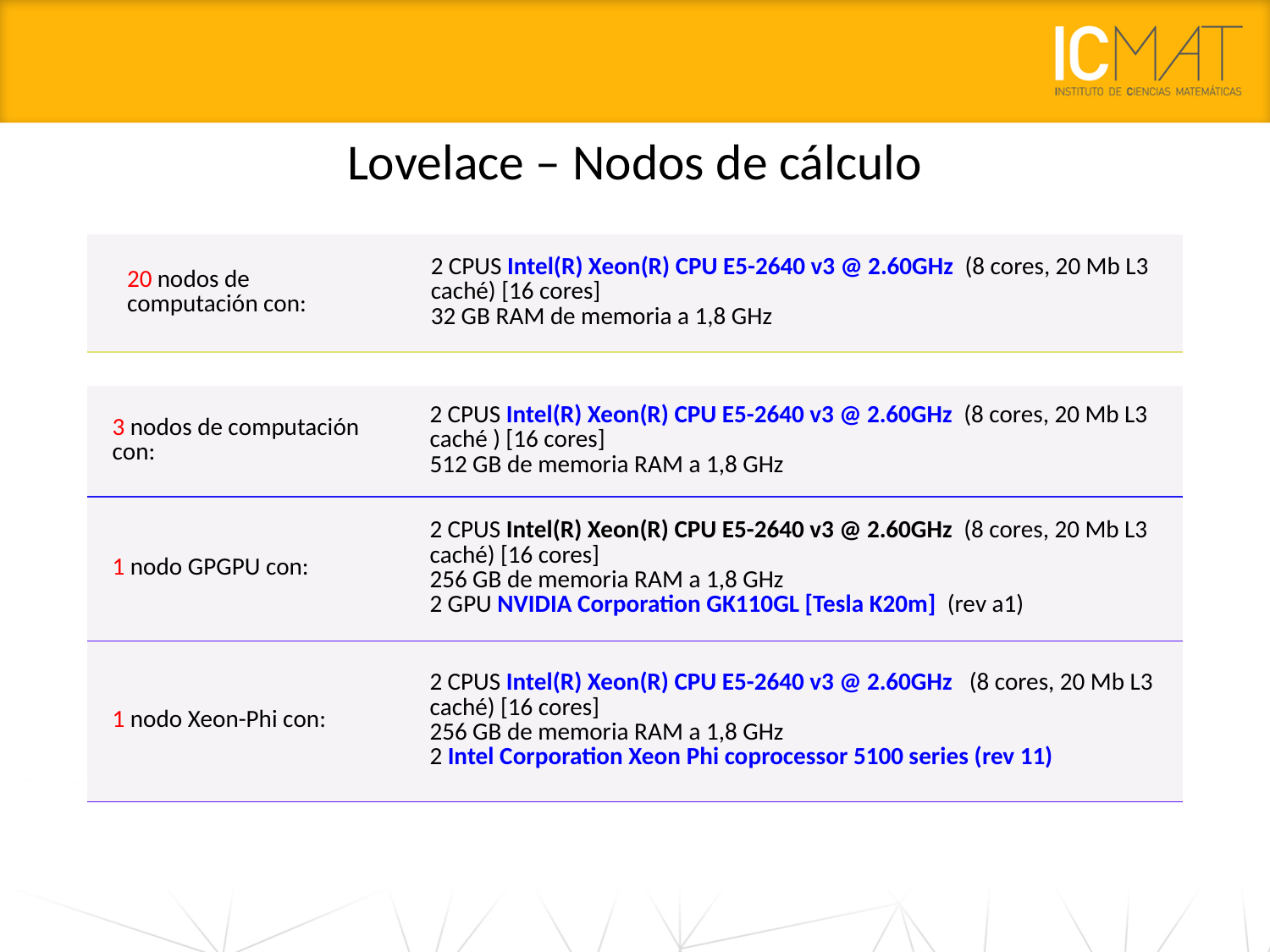

# Lovelace – Nodos de cálculo
| 20 nodos de computación con: | 2 CPUS Intel(R) Xeon(R) CPU E5-2640 v3 @ 2.60GHz  (8 cores, 20 Mb L3 caché) [16 cores] 32 GB RAM de memoria a 1,8 GHz |
| --- | --- |
| 3 nodos de computación con: | 2 CPUS Intel(R) Xeon(R) CPU E5-2640 v3 @ 2.60GHz  (8 cores, 20 Mb L3 caché ) [16 cores] 512 GB de memoria RAM a 1,8 GHz |
| --- | --- |
| 1 nodo GPGPU con: | 2 CPUS Intel(R) Xeon(R) CPU E5-2640 v3 @ 2.60GHz  (8 cores, 20 Mb L3 caché) [16 cores] 256 GB de memoria RAM a 1,8 GHz 2 GPU NVIDIA Corporation GK110GL [Tesla K20m]  (rev a1) |
| 1 nodo Xeon-Phi con: | 2 CPUS Intel(R) Xeon(R) CPU E5-2640 v3 @ 2.60GHz   (8 cores, 20 Mb L3 caché) [16 cores] 256 GB de memoria RAM a 1,8 GHz 2 Intel Corporation Xeon Phi coprocessor 5100 series (rev 11) |